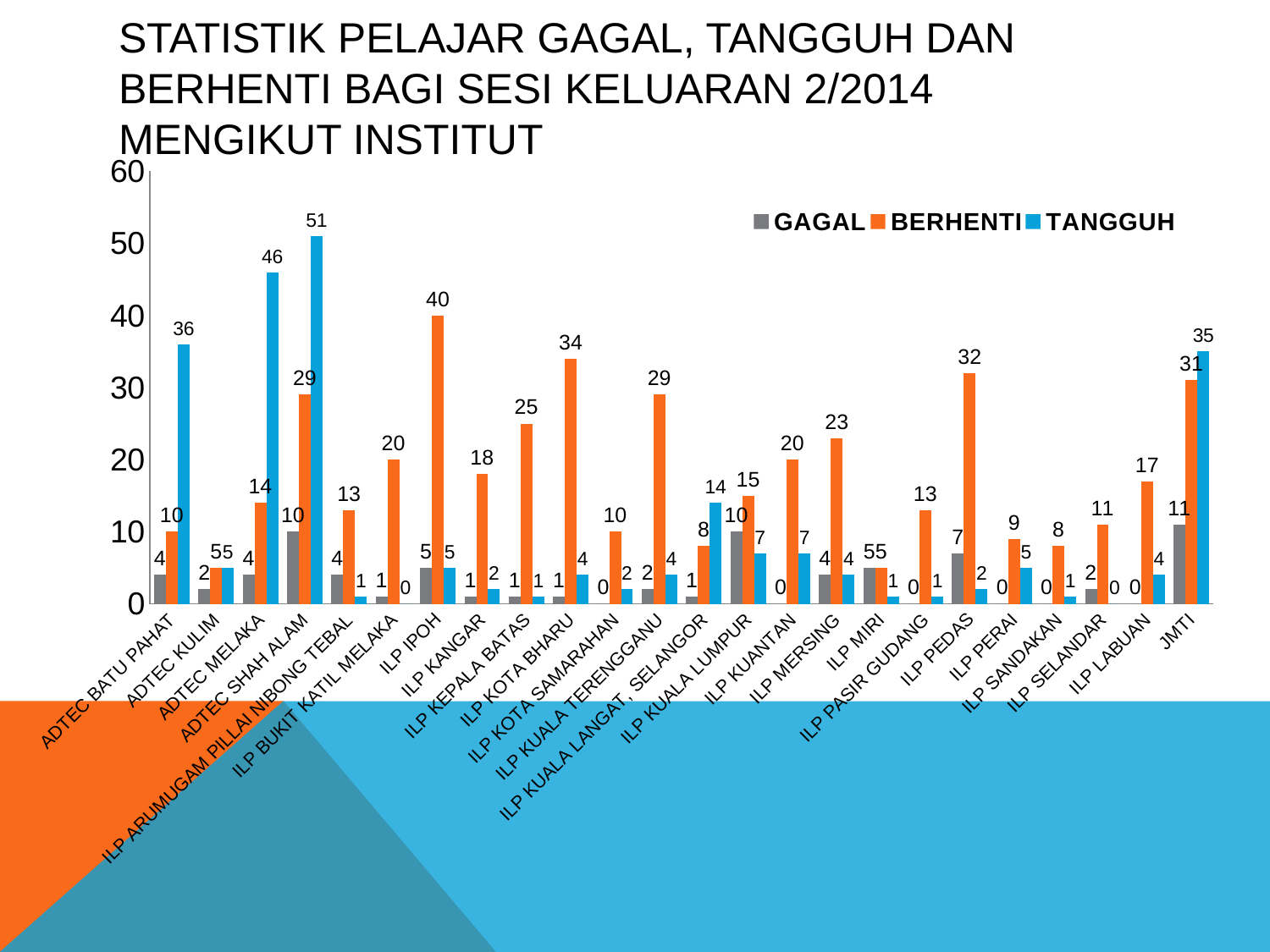

# STATISTIK PELAJAR GAGAL, TANGGUH DAN BERHENTI BAGI SESI KELUARAN 2/2014 MENGIKUT INSTITUT

### Chart

| Category | GAGAL | BERHENTI | TANGGUH |
|---|---|---|---|
| ADTEC BATU PAHAT | 4.0 | 10.0 | 36.0 |
| ADTEC KULIM | 2.0 | 5.0 | 5.0 |
| ADTEC MELAKA | 4.0 | 14.0 | 46.0 |
| ADTEC SHAH ALAM | 10.0 | 29.0 | 51.0 |
| ILP ARUMUGAM PILLAI NIBONG TEBAL | 4.0 | 13.0 | 1.0 |
| ILP BUKIT KATIL MELAKA | 1.0 | 20.0 | 0.0 |
| ILP IPOH | 5.0 | 40.0 | 5.0 |
| ILP KANGAR | 1.0 | 18.0 | 2.0 |
| ILP KEPALA BATAS | 1.0 | 25.0 | 1.0 |
| ILP KOTA BHARU | 1.0 | 34.0 | 4.0 |
| ILP KOTA SAMARAHAN | 0.0 | 10.0 | 2.0 |
| ILP KUALA TERENGGANU | 2.0 | 29.0 | 4.0 |
| ILP KUALA LANGAT, SELANGOR | 1.0 | 8.0 | 14.0 |
| ILP KUALA LUMPUR | 10.0 | 15.0 | 7.0 |
| ILP KUANTAN | 0.0 | 20.0 | 7.0 |
| ILP MERSING | 4.0 | 23.0 | 4.0 |
| ILP MIRI | 5.0 | 5.0 | 1.0 |
| ILP PASIR GUDANG | 0.0 | 13.0 | 1.0 |
| ILP PEDAS | 7.0 | 32.0 | 2.0 |
| ILP PERAI | 0.0 | 9.0 | 5.0 |
| ILP SANDAKAN | 0.0 | 8.0 | 1.0 |
| ILP SELANDAR | 2.0 | 11.0 | 0.0 |
| ILP LABUAN | 0.0 | 17.0 | 4.0 |
| JMTI | 11.0 | 31.0 | 35.0 |